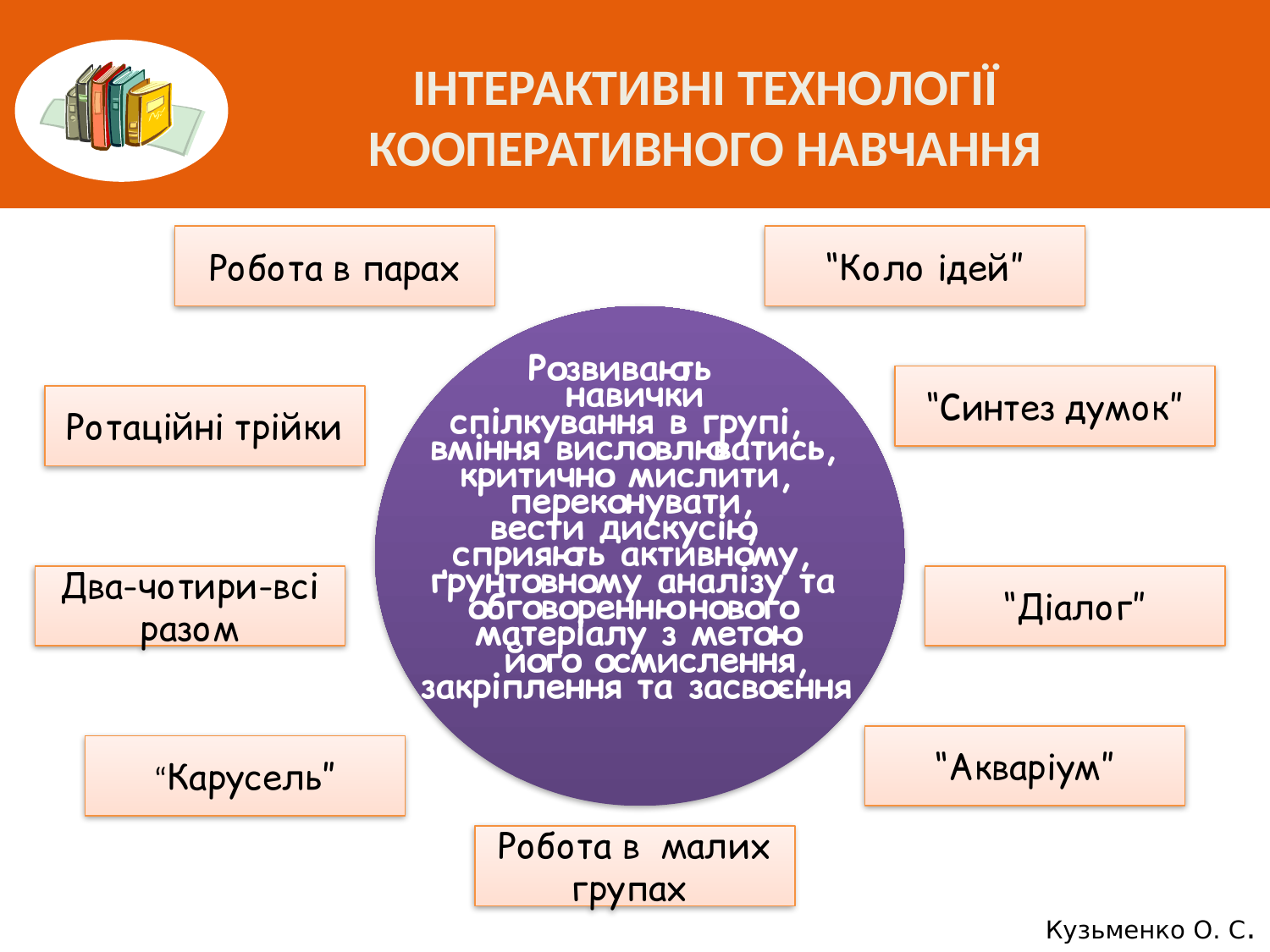

# Інтерактивні технології кооперативного навчання
Робота в парах
“Коло ідей”

| Розвивають навички спілкування в групі, вміння висловлюватись, критично мислити, переконувати, вести дискусію, сприяють активному, ґрунтовному аналізу та обговоренню нового матеріалу з метою його осмислення, закріплення та засвоєння |
| --- |
“Синтез думок”
Ротаційні трійки
Два-чотири-всі разом
“Діалог”
“Акваріум”
“Карусель”
Робота в  малих групах
Кузьменко О. С.